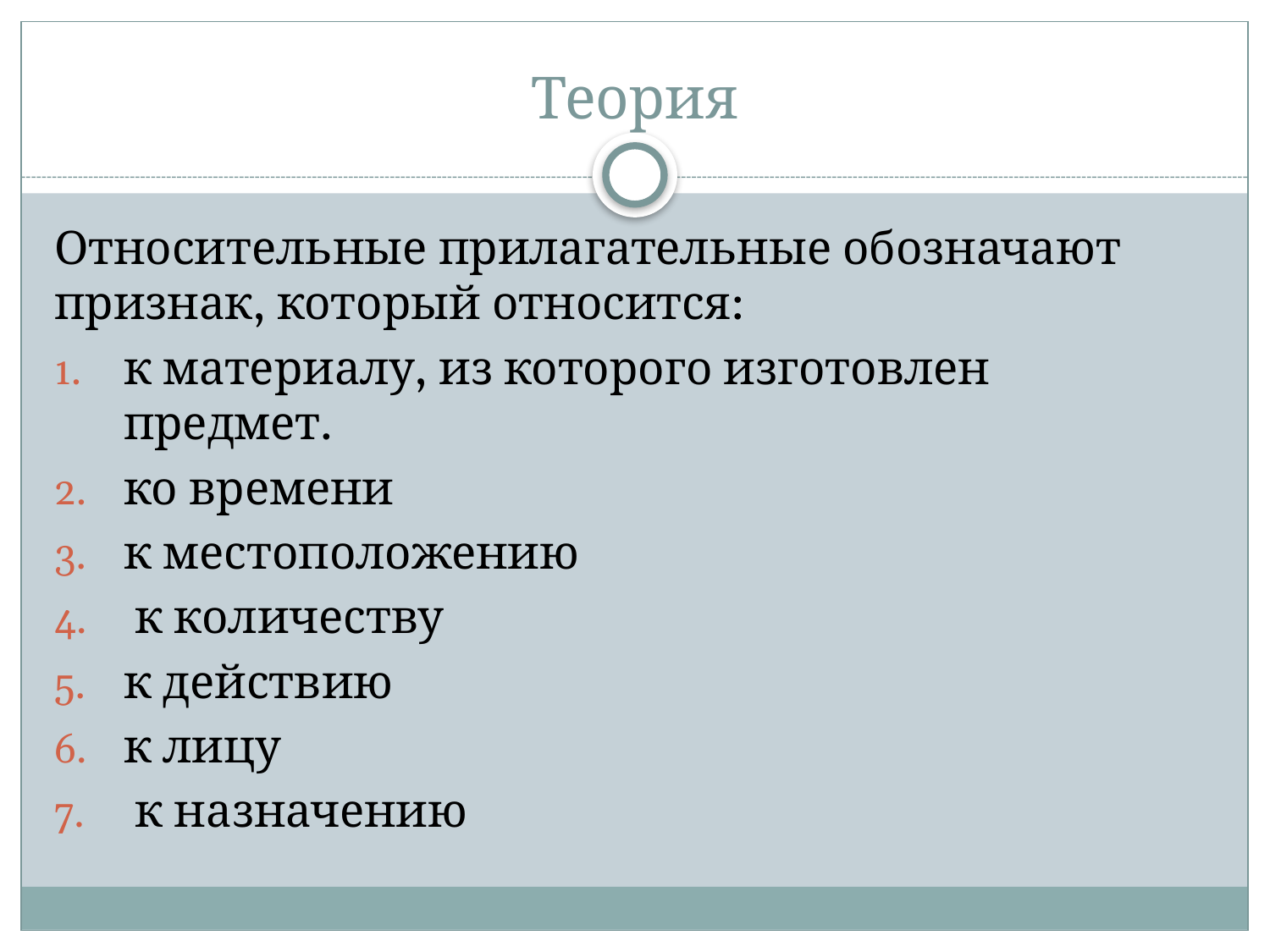

# Теория
Относительные прилагательные обозначают признак, который относится:
к материалу, из которого изготовлен предмет.
ко времени
к местоположению
 к количеству
к действию
к лицу
 к назначению